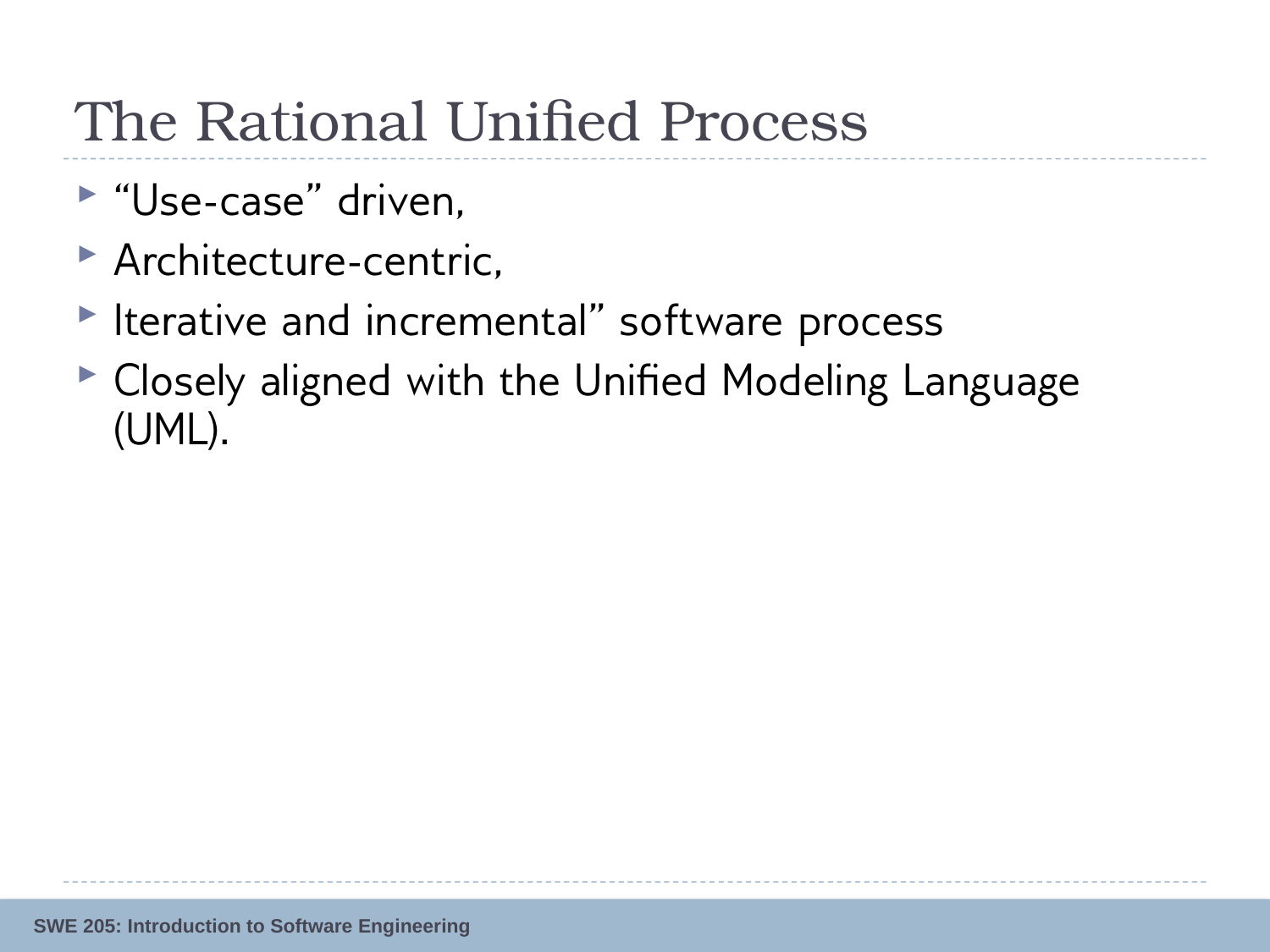

# The Rational Unified Process
“Use-case” driven,
Architecture-centric,
Iterative and incremental” software process
Closely aligned with the Unified Modeling Language (UML).